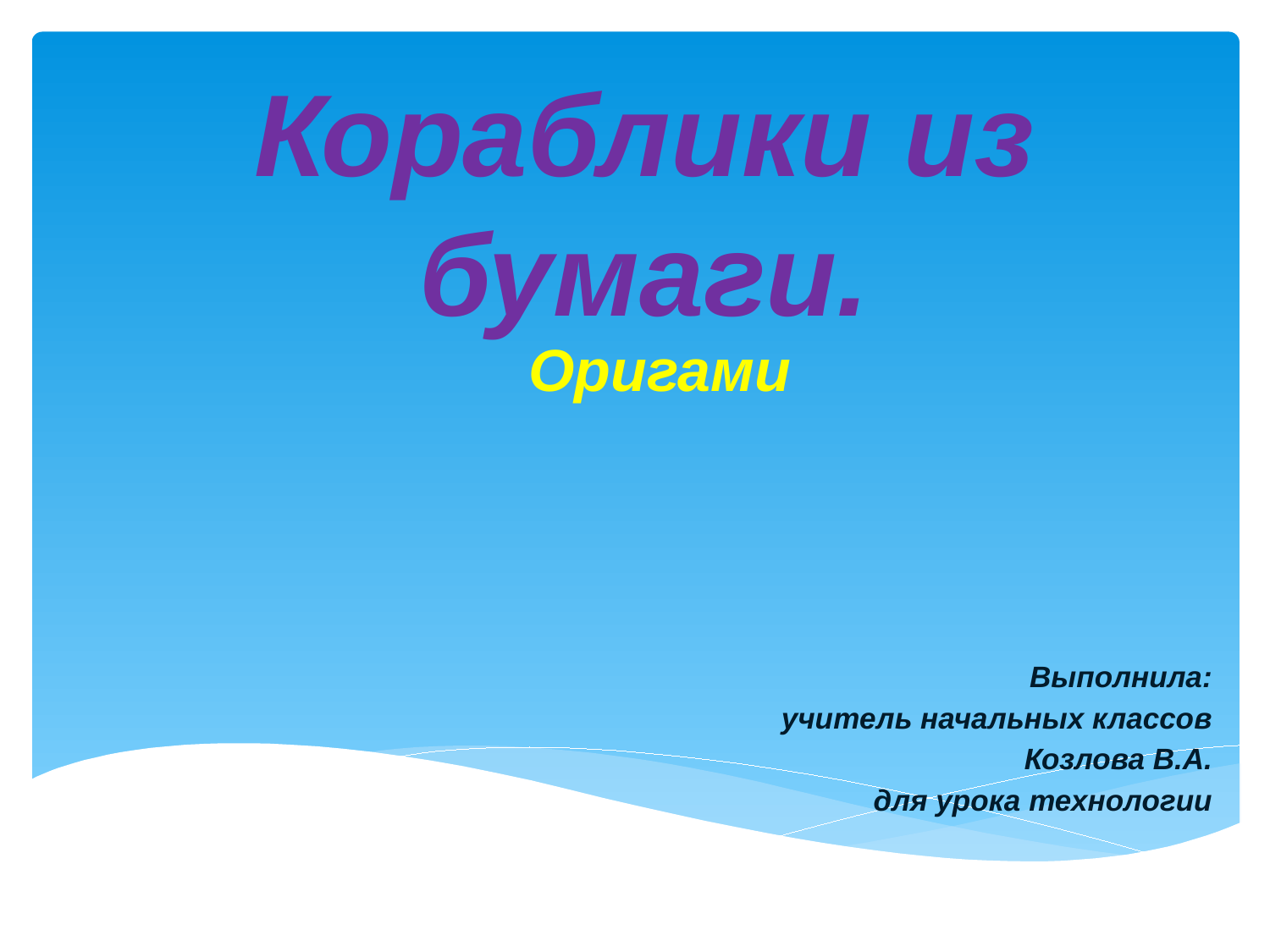

# Кораблики из бумаги.
Оригами

Выполнила:
учитель начальных классов
Козлова В.А.
для урока технологии